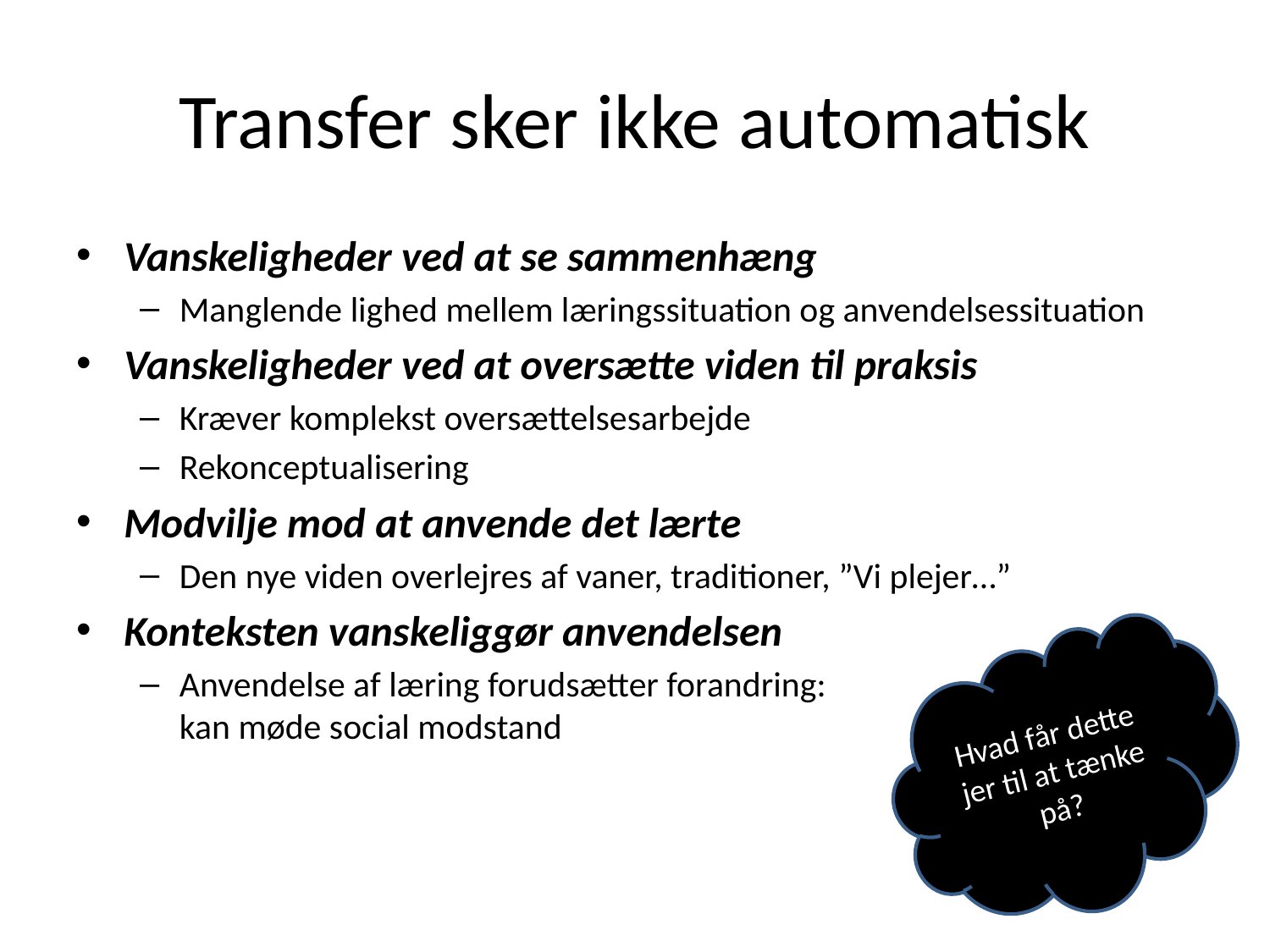

# Transfer sker ikke automatisk
Vanskeligheder ved at se sammenhæng
Manglende lighed mellem læringssituation og anvendelsessituation
Vanskeligheder ved at oversætte viden til praksis
Kræver komplekst oversættelsesarbejde
Rekonceptualisering
Modvilje mod at anvende det lærte
Den nye viden overlejres af vaner, traditioner, ”Vi plejer…”
Konteksten vanskeliggør anvendelsen
Anvendelse af læring forudsætter forandring:
kan møde social modstand

Hvad får dette jer til at tænke på?